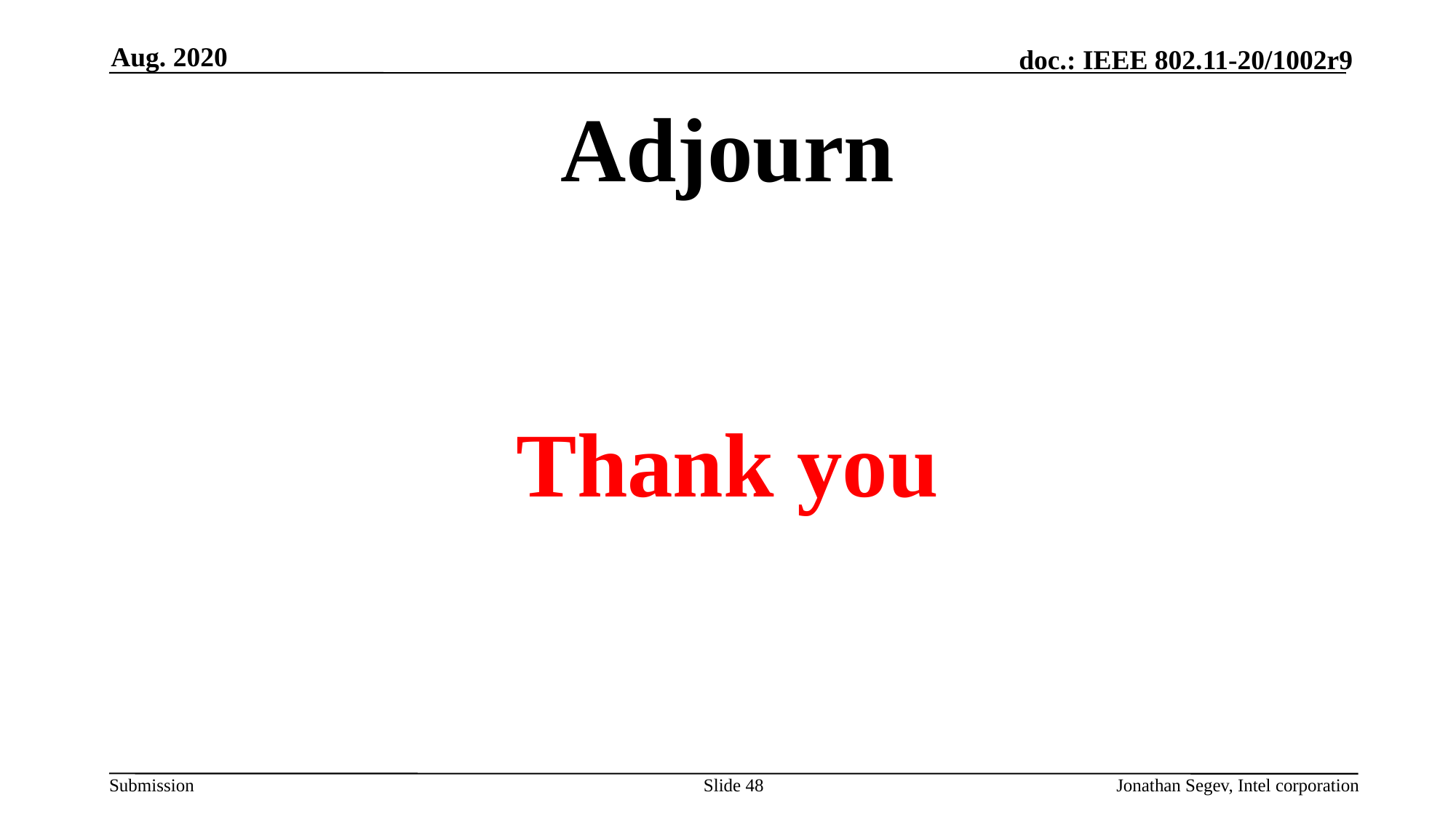

Aug. 2020
# Adjourn

Thank you
Slide 48
Jonathan Segev, Intel corporation